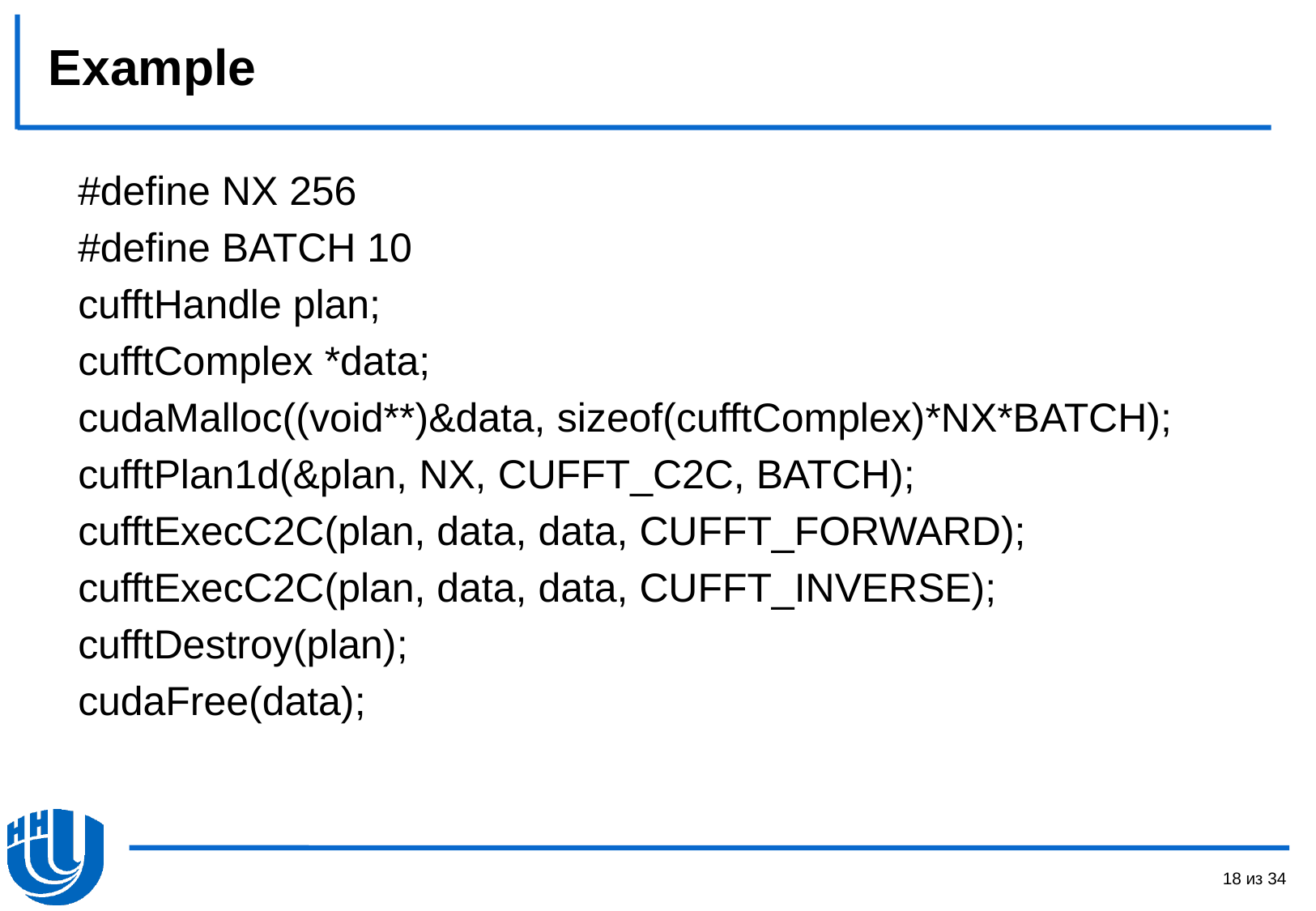

# Example
#define NX 256
#define BATCH 10
cufftHandle plan;
cufftComplex *data;
cudaMalloc((void**)&data, sizeof(cufftComplex)*NX*BATCH);
cufftPlan1d(&plan, NX, CUFFT_C2C, BATCH);
cufftExecC2C(plan, data, data, CUFFT_FORWARD);
cufftExecC2C(plan, data, data, CUFFT_INVERSE);
cufftDestroy(plan);
cudaFree(data);

18